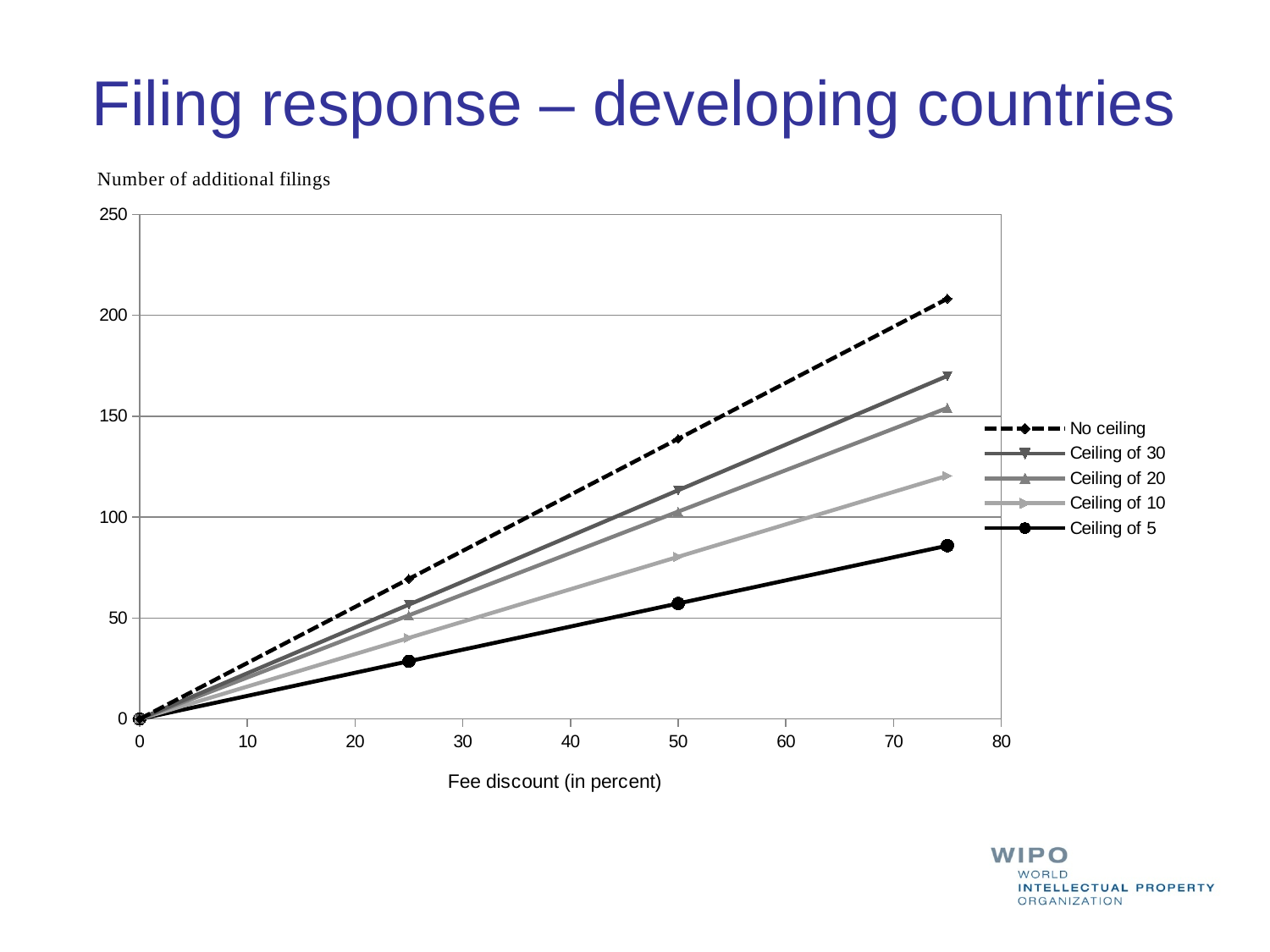

# Filing response – developing countries

### Chart

| Category | No ceiling | Ceiling of 30 | Ceiling of 20 | Ceiling of 10 | Ceiling of 5 |
|---|---|---|---|---|---|